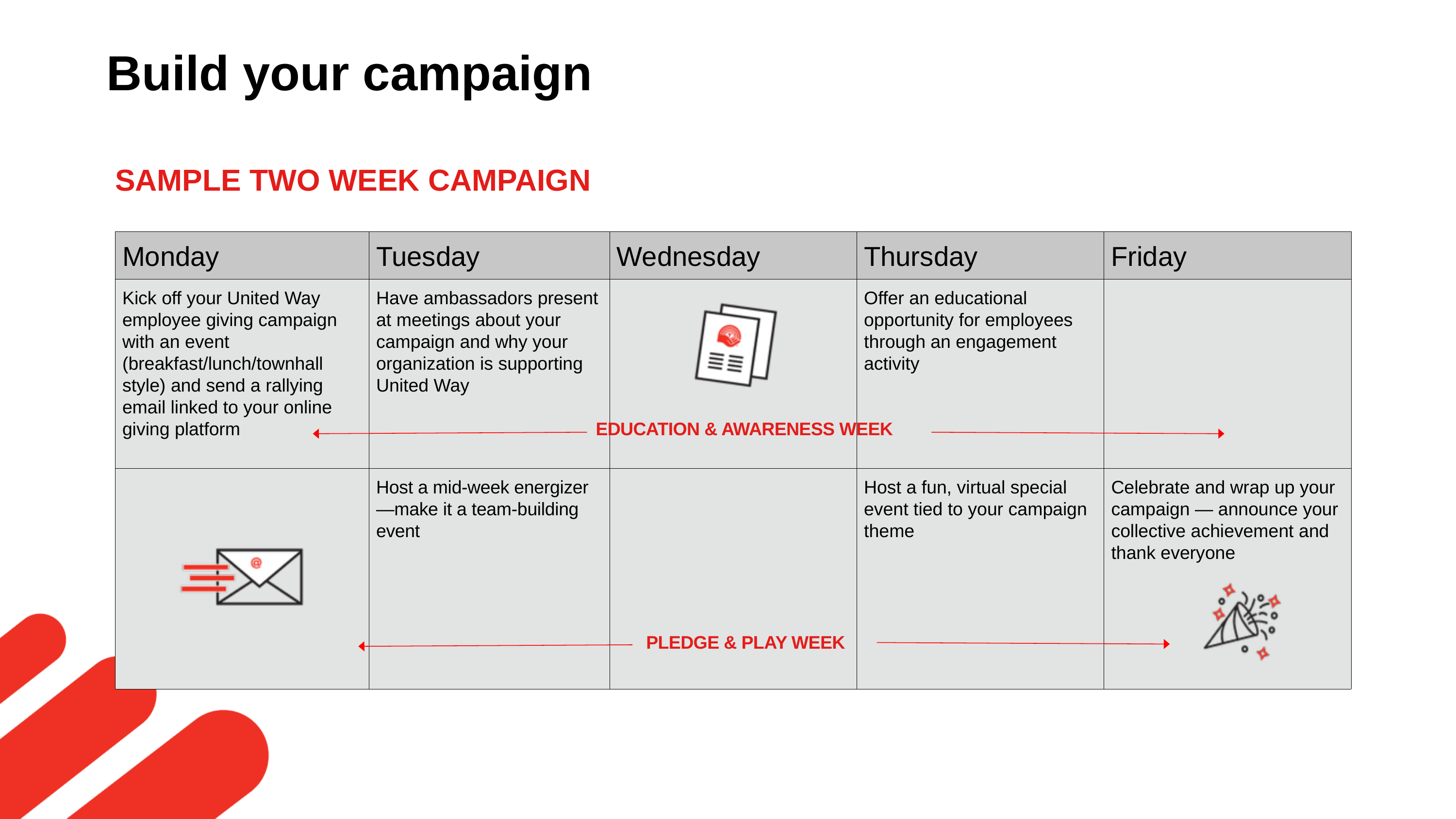

Build your campaign
SAMPLE TWO WEEK CAMPAIGN

Monday	Tuesday	Wednesday
| Monday | Tuesday | Wednesday | Thursday | Friday |
| --- | --- | --- | --- | --- |
| Kick off your United Way employee giving campaign with an event (breakfast/lunch/townhall style) and send a rallying email linked to your online giving platform | Have ambassadors present at meetings about your campaign and why your organization is supporting United Way |  | Offer an educational opportunity for employees through an engagement activity |  |
|  | Host a mid-week energizer—make it a team-building event |  | Host a fun, virtual special event tied to your campaign theme | Celebrate and wrap up your campaign — announce your collective achievement and thank everyone |

EDUCATION & AWARENESS WEEK

PLEDGE & PLAY WEEK